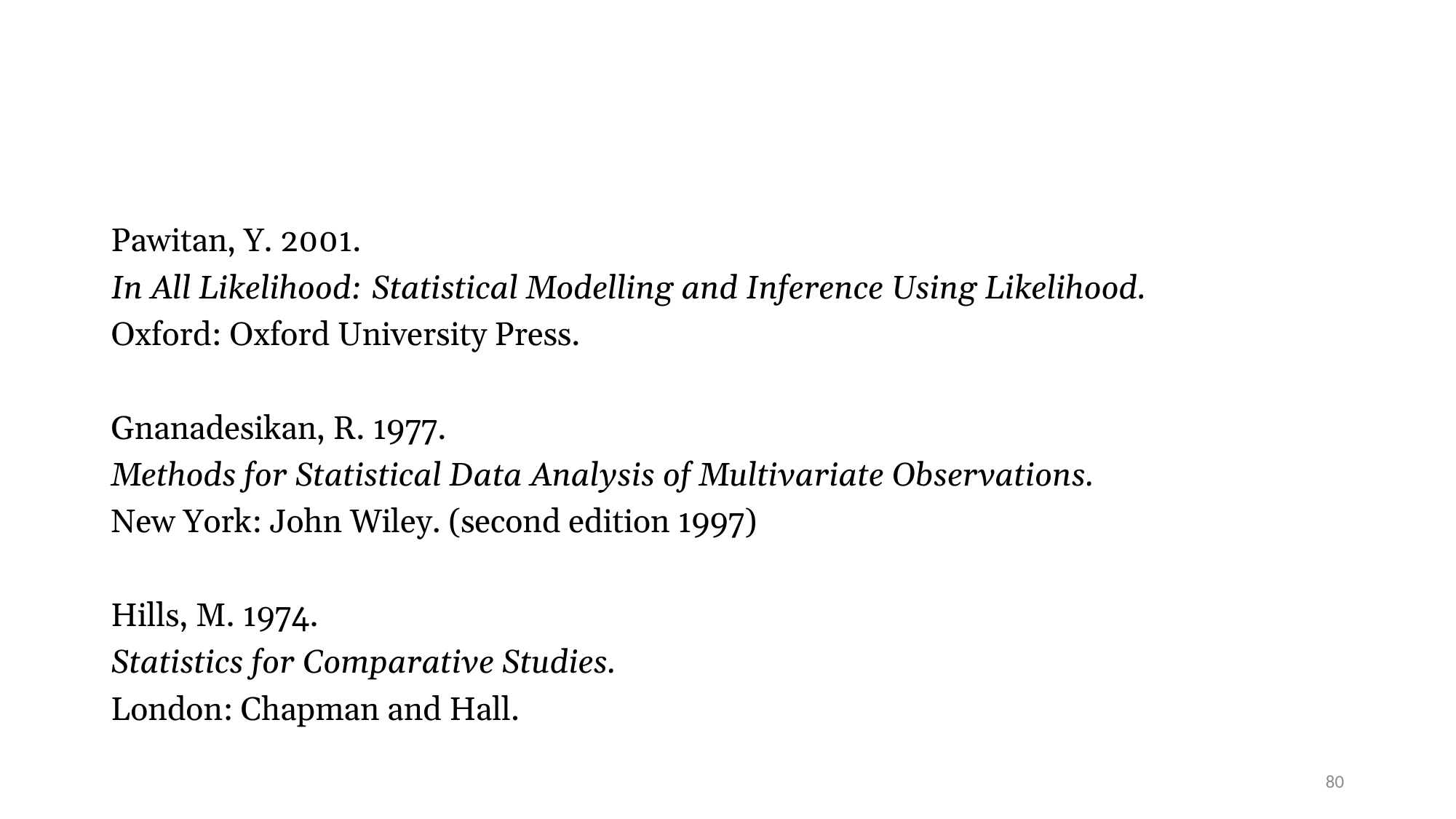

#
Pawitan, Y. 2001.
In All Likelihood: Statistical Modelling and Inference Using Likelihood.
Oxford: Oxford University Press.

Gnanadesikan, R. 1977.
Methods for Statistical Data Analysis of Multivariate Observations.
New York: John Wiley. (second edition 1997)

Hills, M. 1974.
Statistics for Comparative Studies.
London: Chapman and Hall.
80